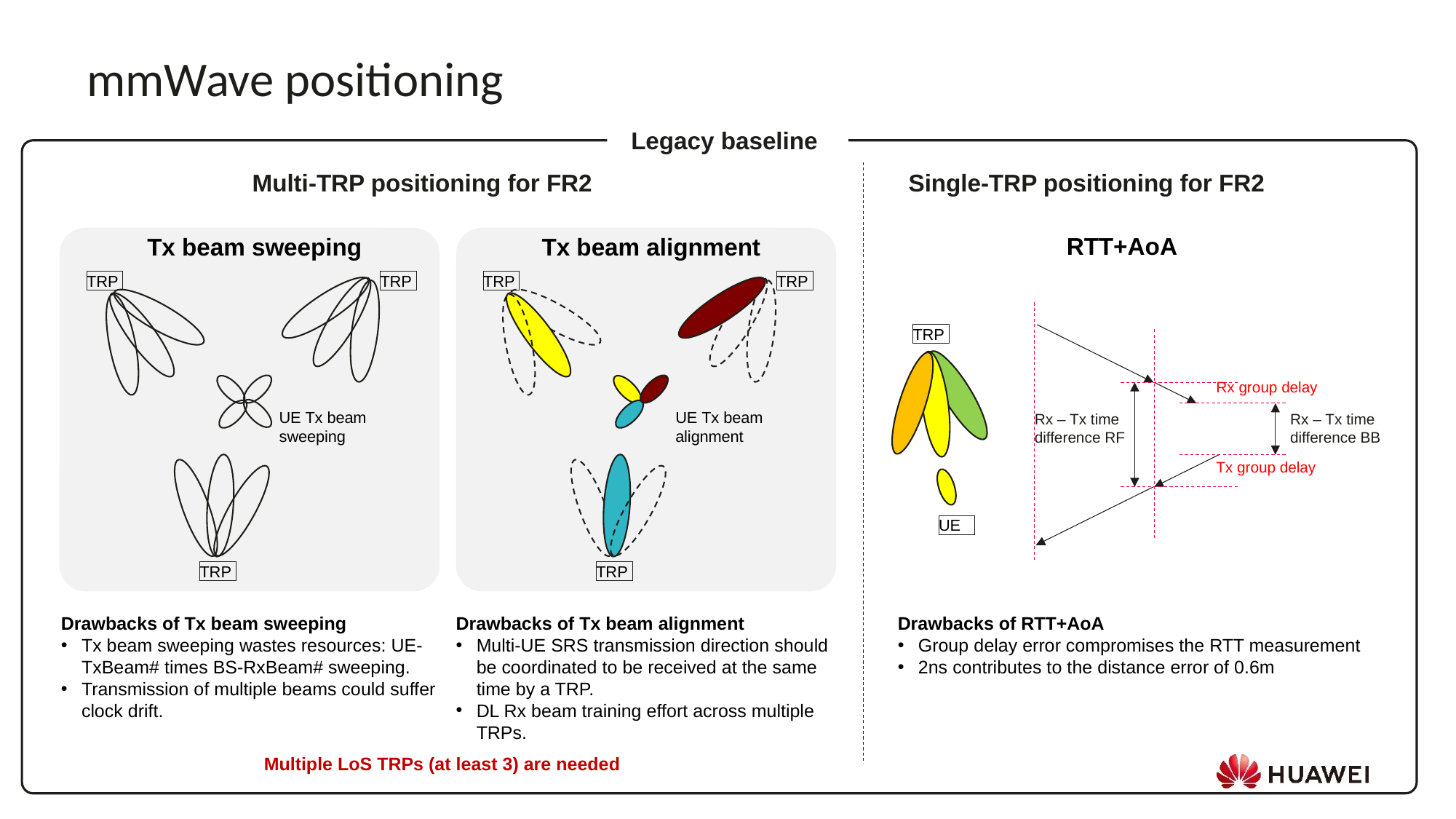

mmWave positioning
Legacy baseline

Multi-TRP positioning for FR2
Single-TRP positioning for FR2

RTT+AoA
Tx beam sweeping
Tx beam alignment

TRP
TRP
TRP
TRP

Rx group delay
Rx – Tx time difference RF
Rx – Tx time difference BB
Tx group delay
TRP

UE

UE Tx beam sweeping
UE Tx beam alignment

TRP
TRP
Drawbacks of Tx beam sweeping
Tx beam sweeping wastes resources: UE-TxBeam# times BS-RxBeam# sweeping.
Transmission of multiple beams could suffer clock drift.
Drawbacks of Tx beam alignment
Multi-UE SRS transmission direction should be coordinated to be received at the same time by a TRP.
DL Rx beam training effort across multiple TRPs.
Drawbacks of RTT+AoA
Group delay error compromises the RTT measurement
2ns contributes to the distance error of 0.6m
Multiple LoS TRPs (at least 3) are needed